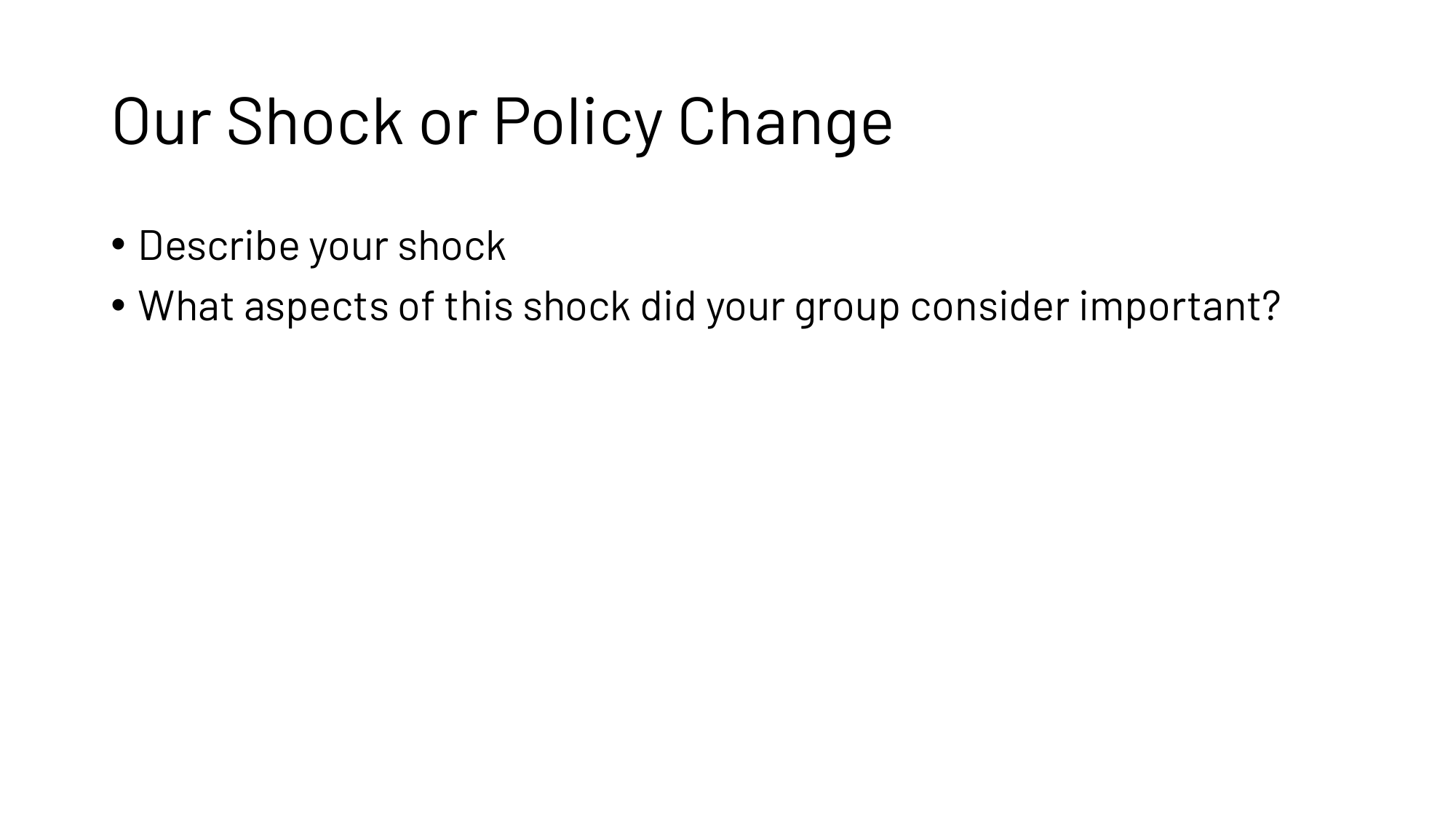

# Our Shock or Policy Change
Describe your shock
What aspects of this shock did your group consider important?